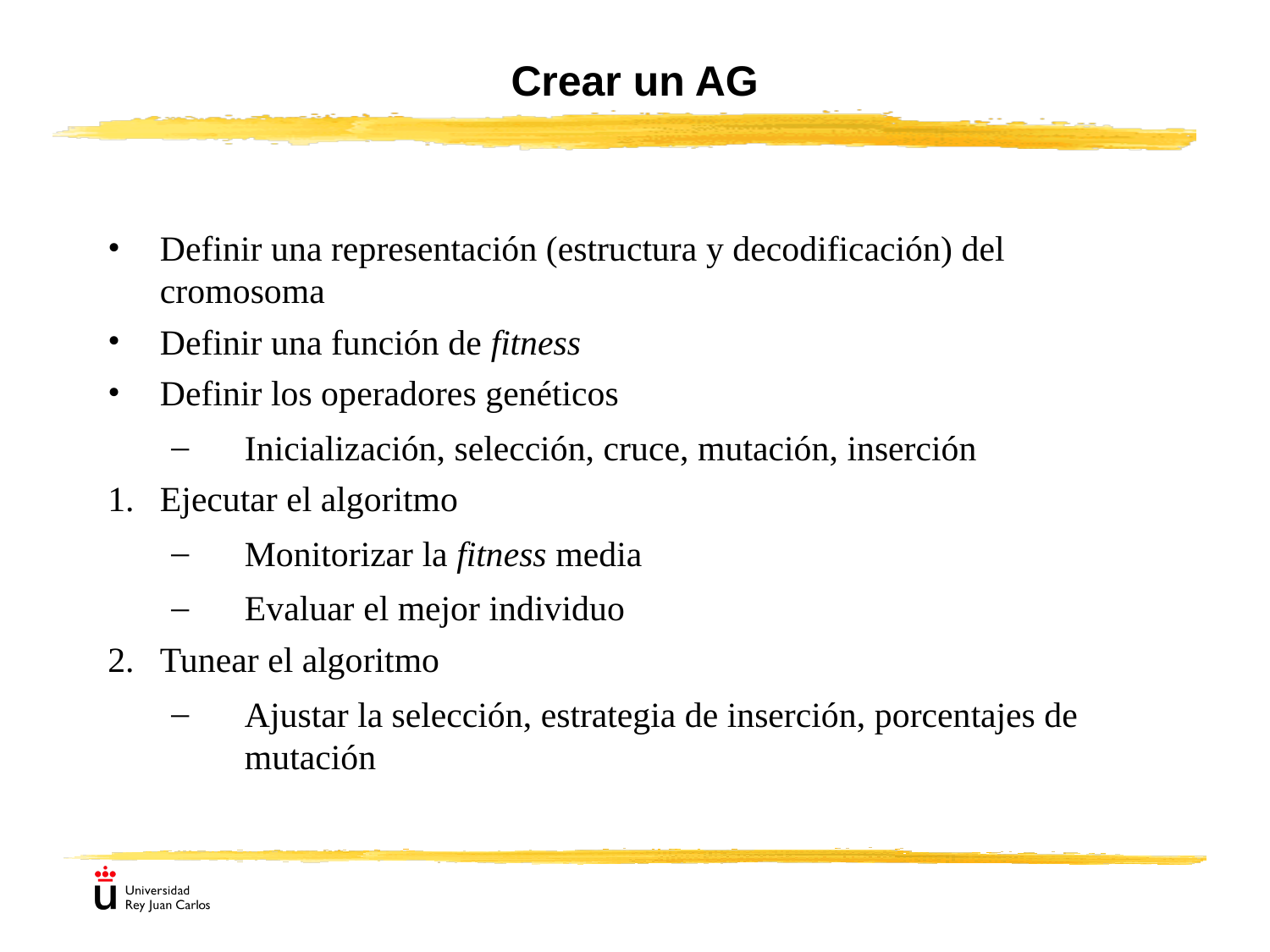

# Crear un AG
Definir una representación (estructura y decodificación) del cromosoma
Definir una función de fitness
Definir los operadores genéticos
Inicialización, selección, cruce, mutación, inserción
Ejecutar el algoritmo
Monitorizar la fitness media
Evaluar el mejor individuo
Tunear el algoritmo
Ajustar la selección, estrategia de inserción, porcentajes de mutación